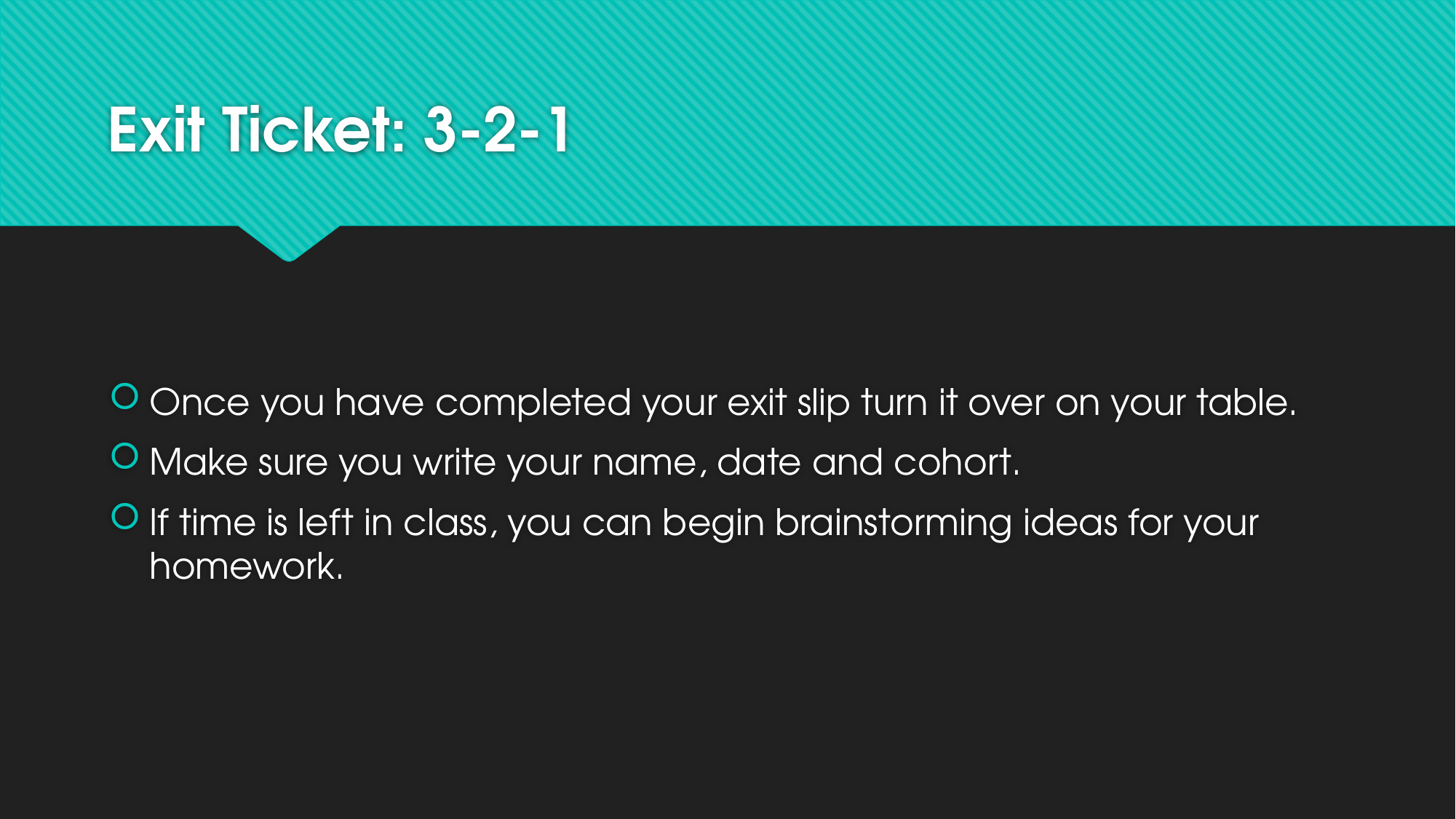

# Exit Ticket: 3-2-1
Once you have completed your exit slip turn it over on your table.
Make sure you write your name, date and cohort.
If time is left in class, you can begin brainstorming ideas for your homework.